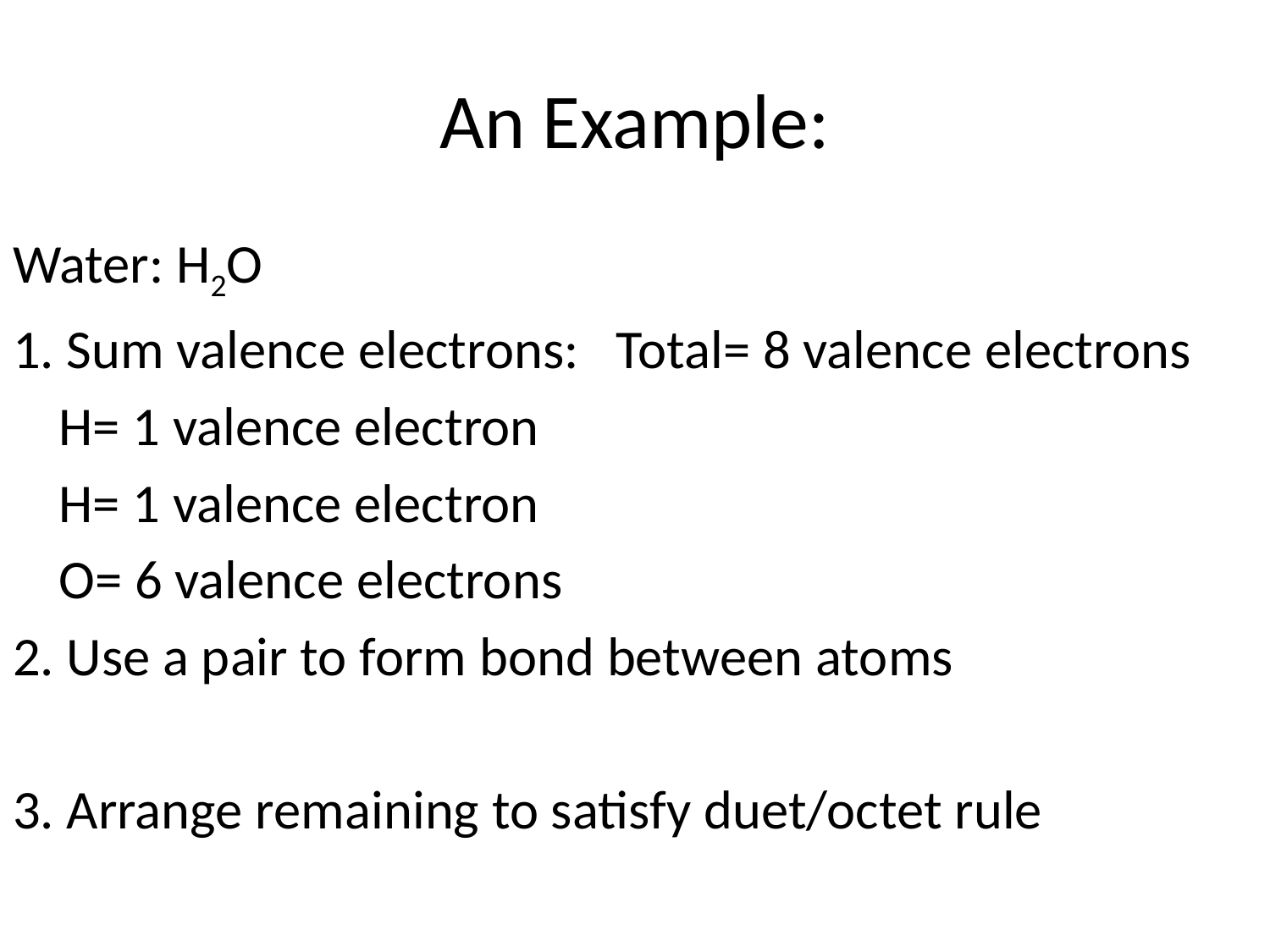

# An Example:
Water: H2O
1. Sum valence electrons:   Total= 8 valence electrons
	H= 1 valence electron
	H= 1 valence electron
	O= 6 valence electrons
2. Use a pair to form bond between atoms

3. Arrange remaining to satisfy duet/octet rule